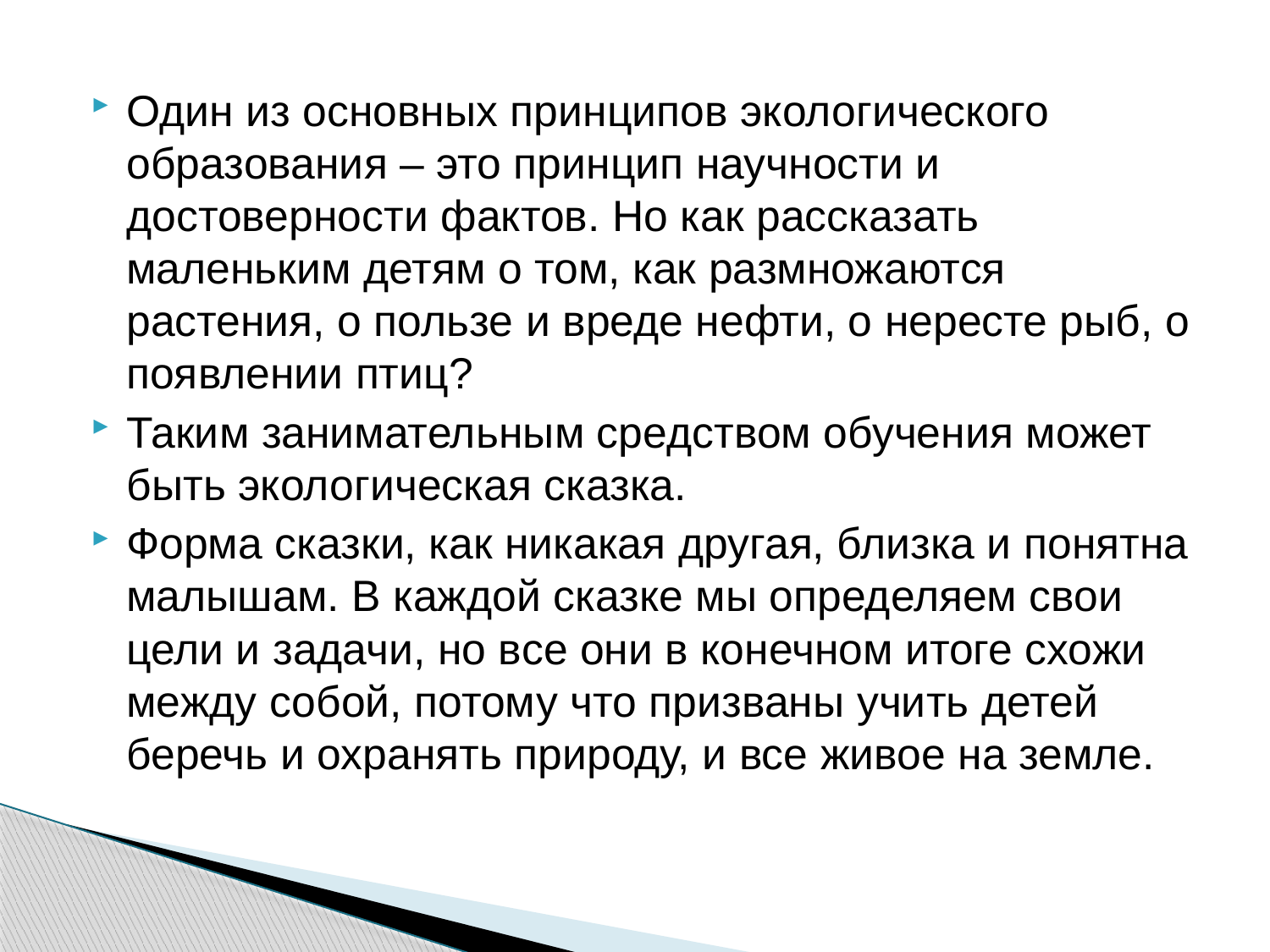

#
Один из основных принципов экологического образования – это принцип научности и достоверности фактов. Но как рассказать маленьким детям о том, как размножаются растения, о пользе и вреде нефти, о нересте рыб, о появлении птиц?
Таким занимательным средством обучения может быть экологическая сказка.
Форма сказки, как никакая другая, близка и понятна малышам. В каждой сказке мы определяем свои цели и задачи, но все они в конечном итоге схожи между собой, потому что призваны учить детей беречь и охранять природу, и все живое на земле.